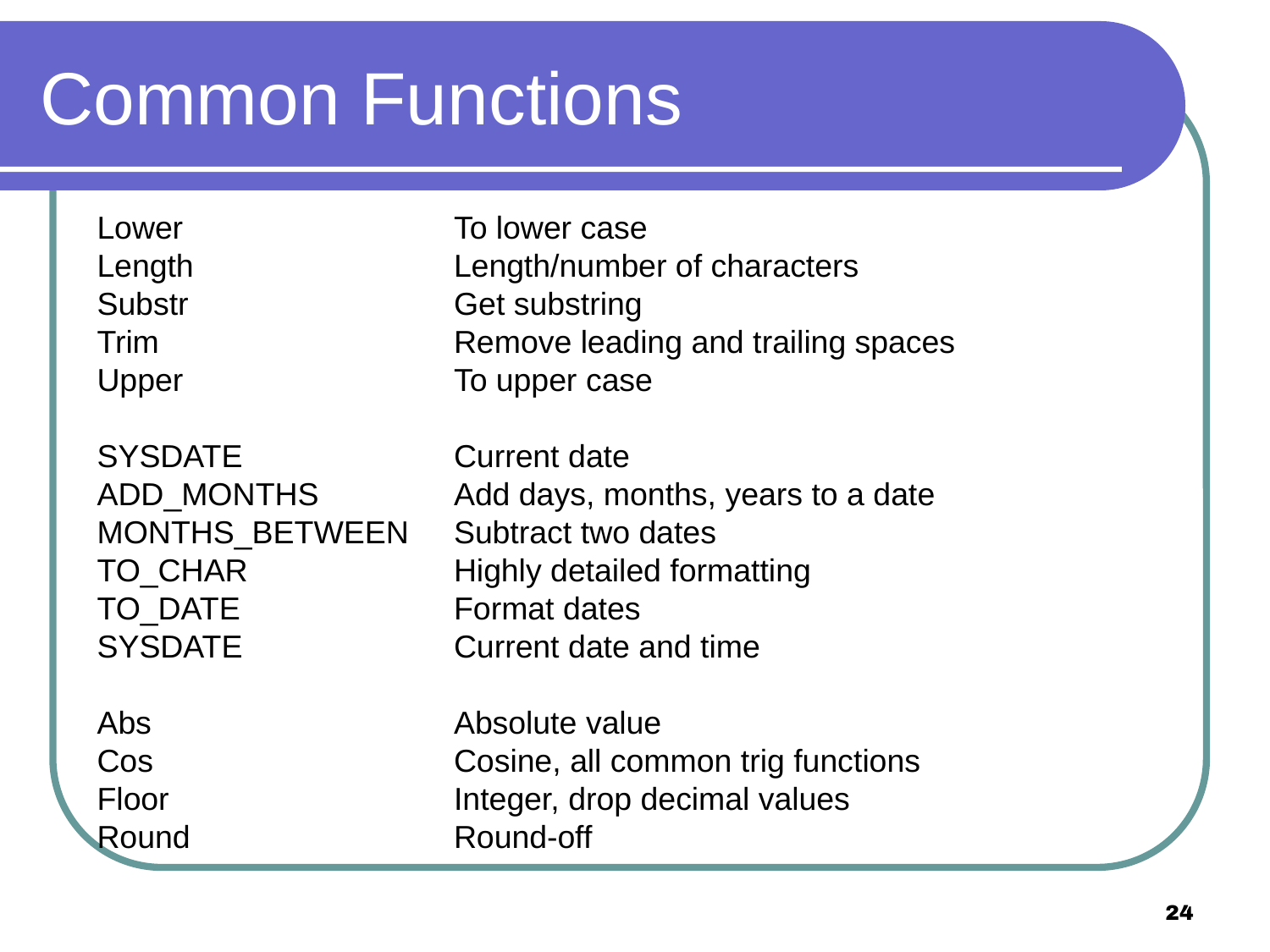

# Common Functions
Lower	To lower case
Length	Length/number of characters
Substr	Get substring
Trim	Remove leading and trailing spaces
Upper	To upper case

SYSDATE	Current date
ADD_MONTHS	Add days, months, years to a date
MONTHS_BETWEEN	Subtract two dates
TO_CHAR	Highly detailed formatting
TO_DATE	Format dates
SYSDATE	Current date and time

Abs	Absolute value
Cos	Cosine, all common trig functions
Floor	Integer, drop decimal values
Round	Round-off
24